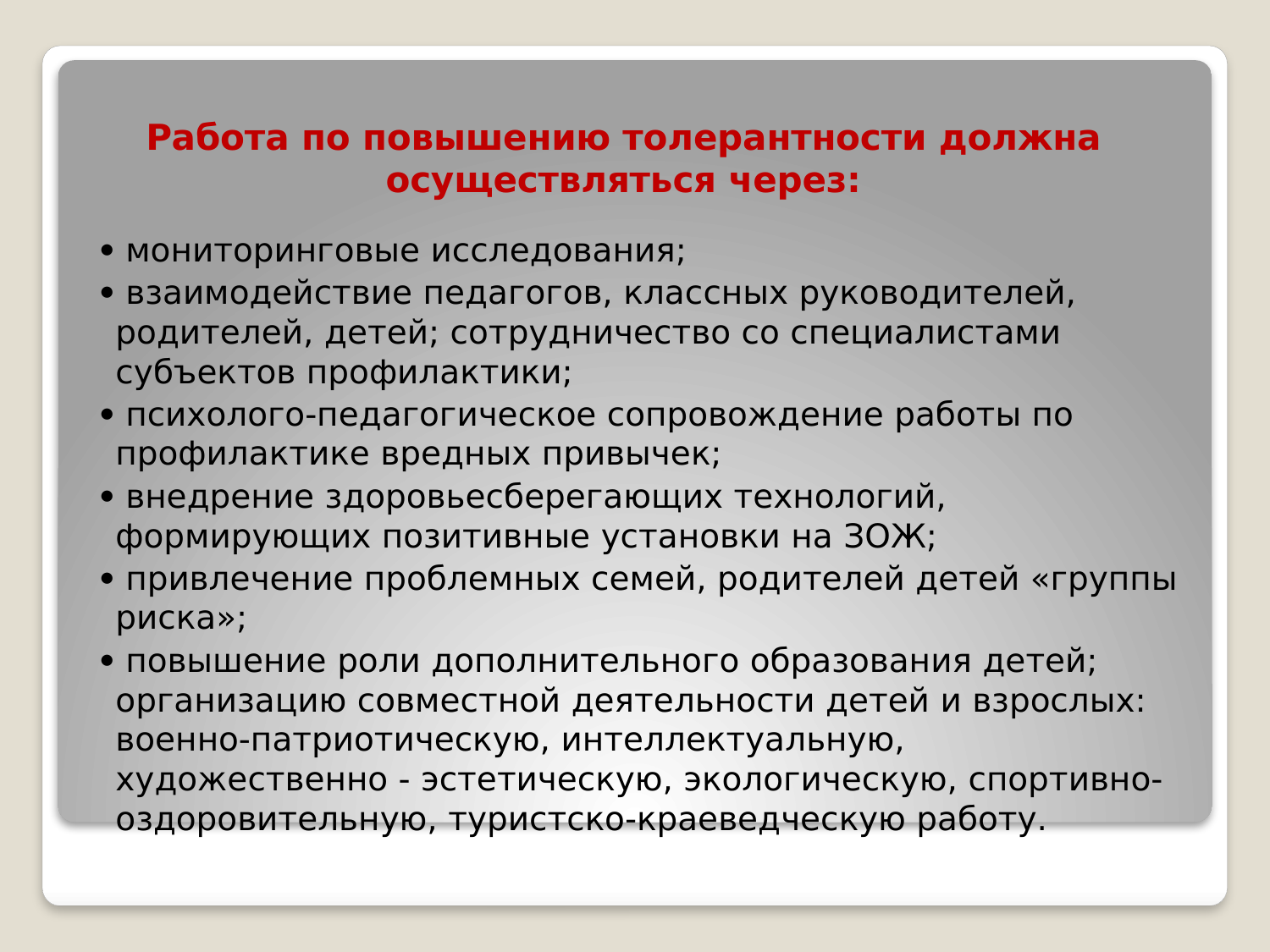

# Работа по повышению толерантности должна осуществляться через:
  • мониторинговые исследования;
  • взаимодействие педагогов, классных руководителей, родителей, детей; сотрудничество со специалистами субъектов профилактики;
  • психолого-педагогическое сопровождение работы по профилактике вредных привычек;
  • внедрение здоровьесберегающих технологий, формирующих позитивные установки на ЗОЖ;
  • привлечение проблемных семей, родителей детей «группы риска»;
  • повышение роли дополнительного образования детей; организацию совместной деятельности детей и взрослых: военно-патриотическую, интеллектуальную, художественно - эстетическую, экологическую, спортивно-оздоровительную, туристско-краеведческую работу.